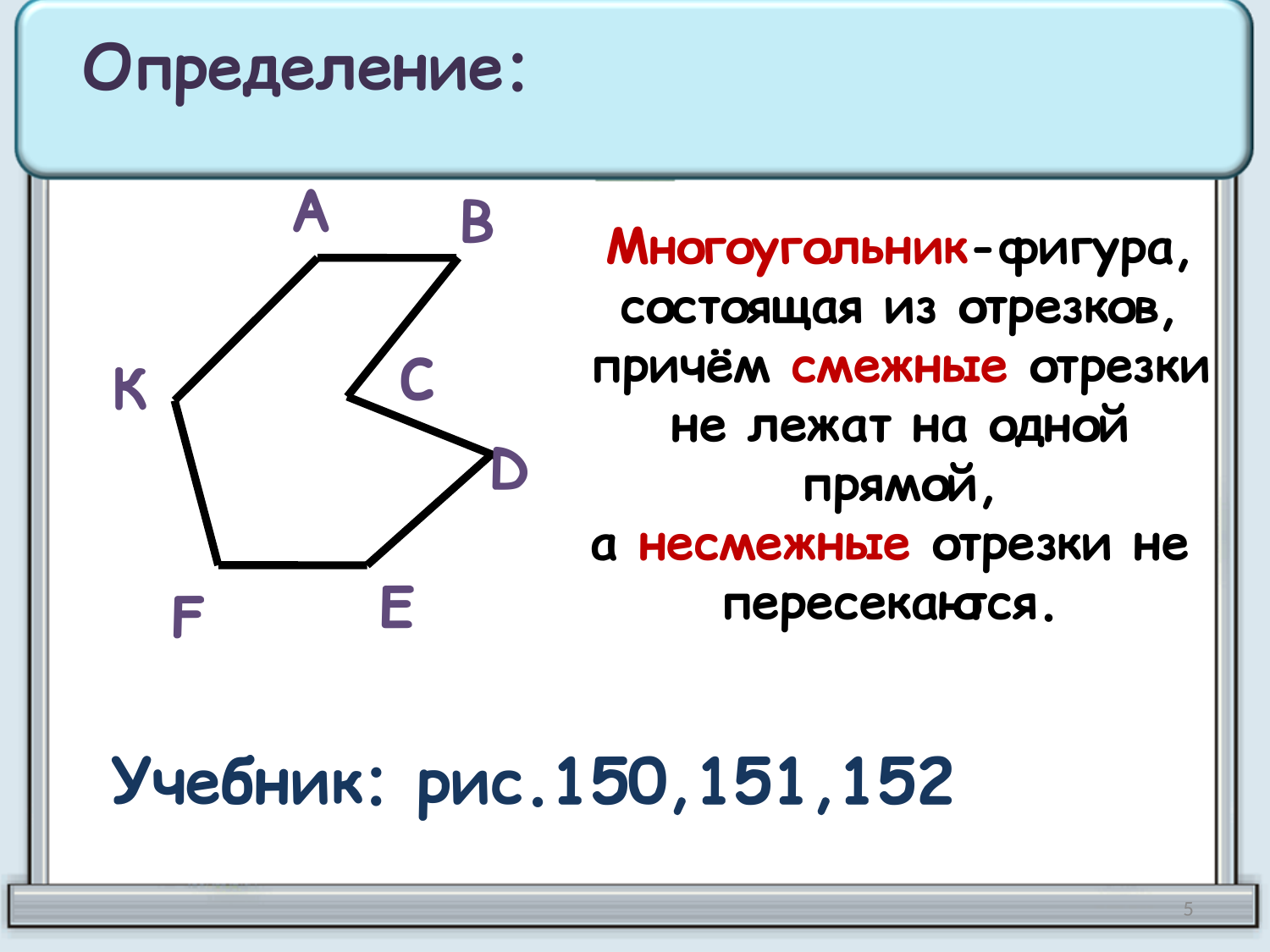

Определение:
А
В
Многоугольник-фигура,
состоящая из отрезков,
причём смежные отрезки
не лежат на одной прямой,
а несмежные отрезки не
пересекаются.

С
К

D

Е
F
Учебник: рис.150,151,152
5